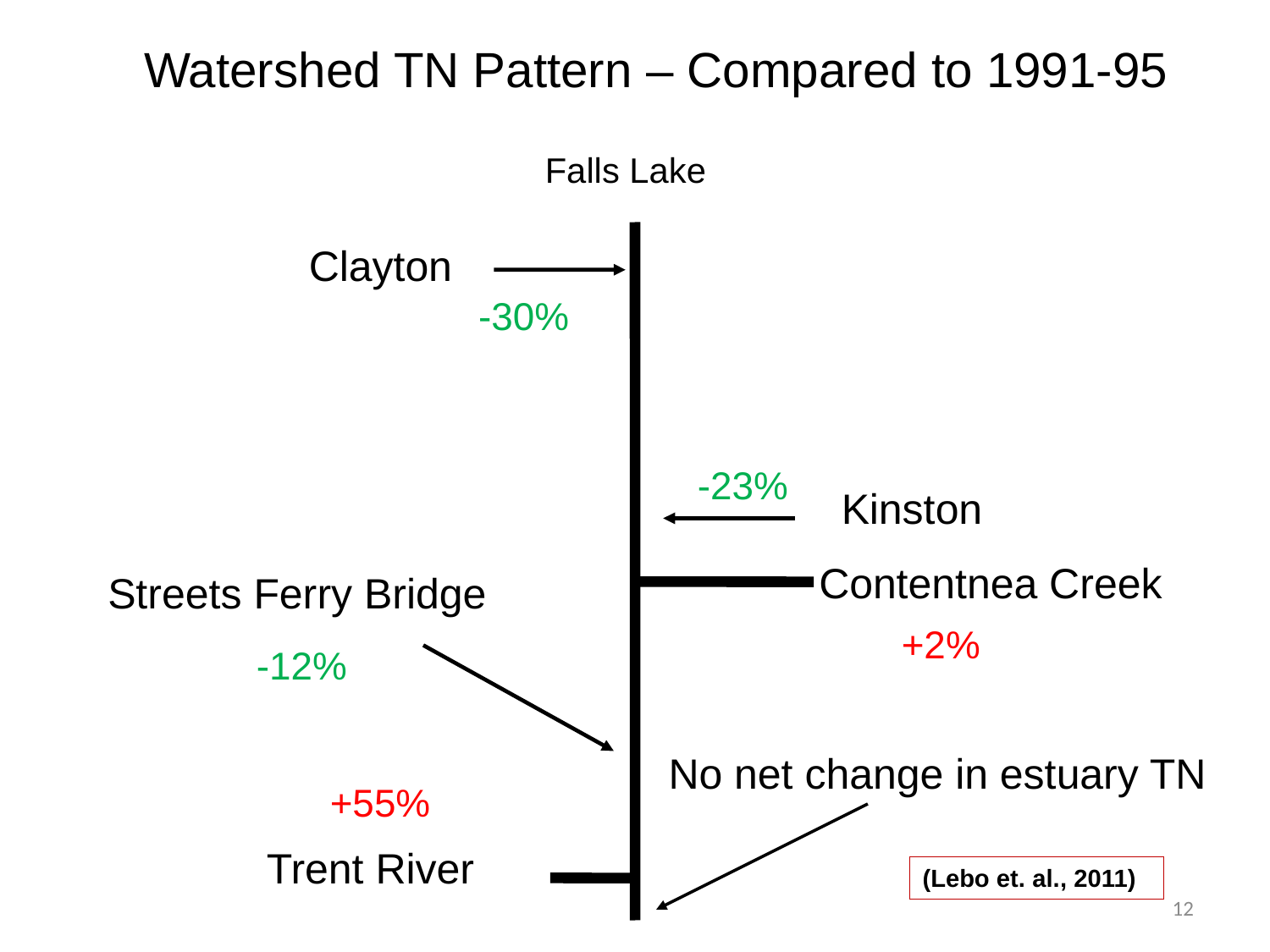

Watershed TN Pattern – Compared to 1991-95
Falls Lake

Clayton

  -30%

   -23%
Kinston

Contentnea Creek
Streets Ferry Bridge

+2%
   -12%

No net change in estuary TN
+55%
Trent River
(Lebo et. al., 2011)

12